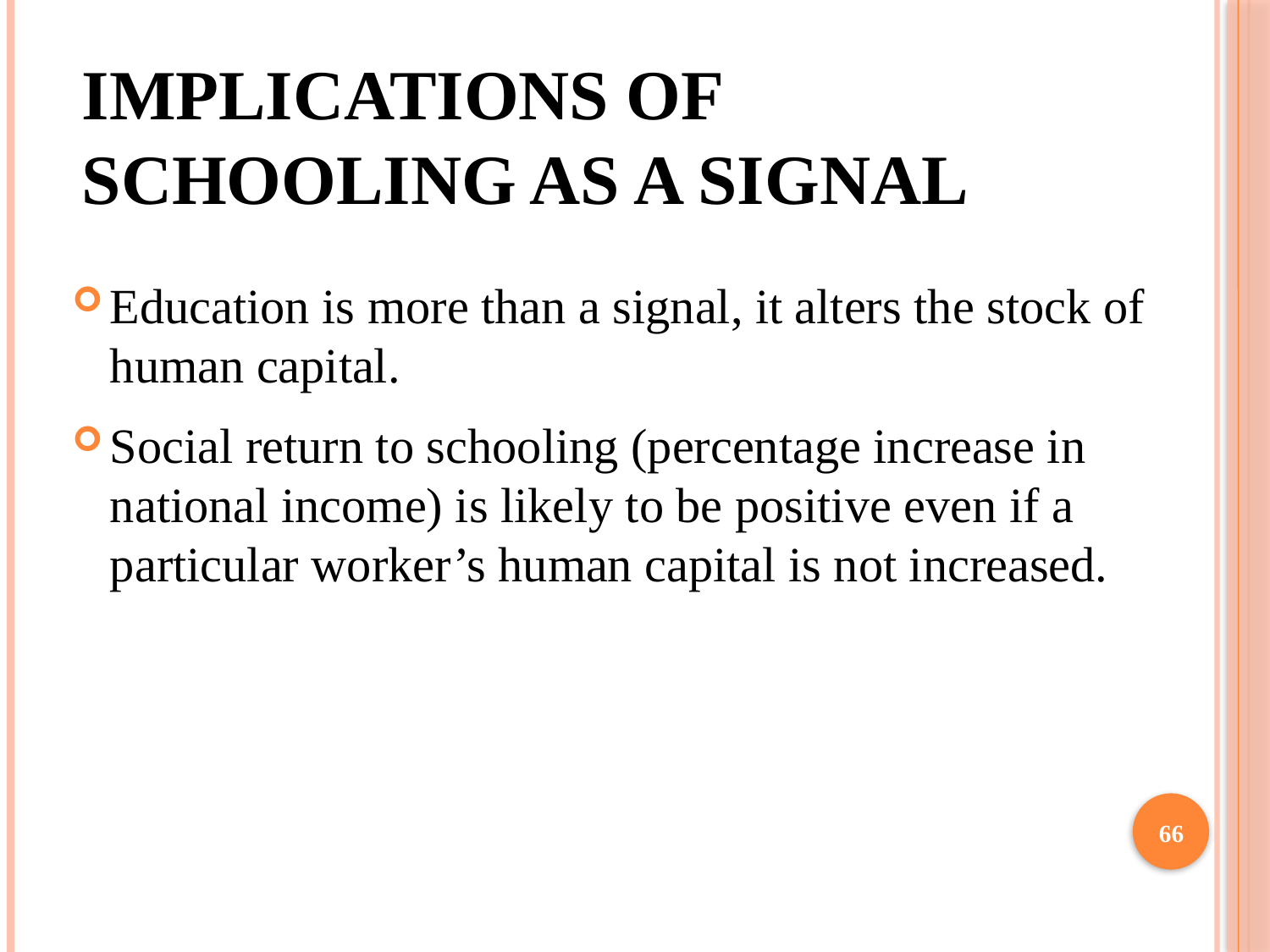

# Implications of Schooling as a Signal
Education is more than a signal, it alters the stock of human capital.
Social return to schooling (percentage increase in national income) is likely to be positive even if a particular worker’s human capital is not increased.
66